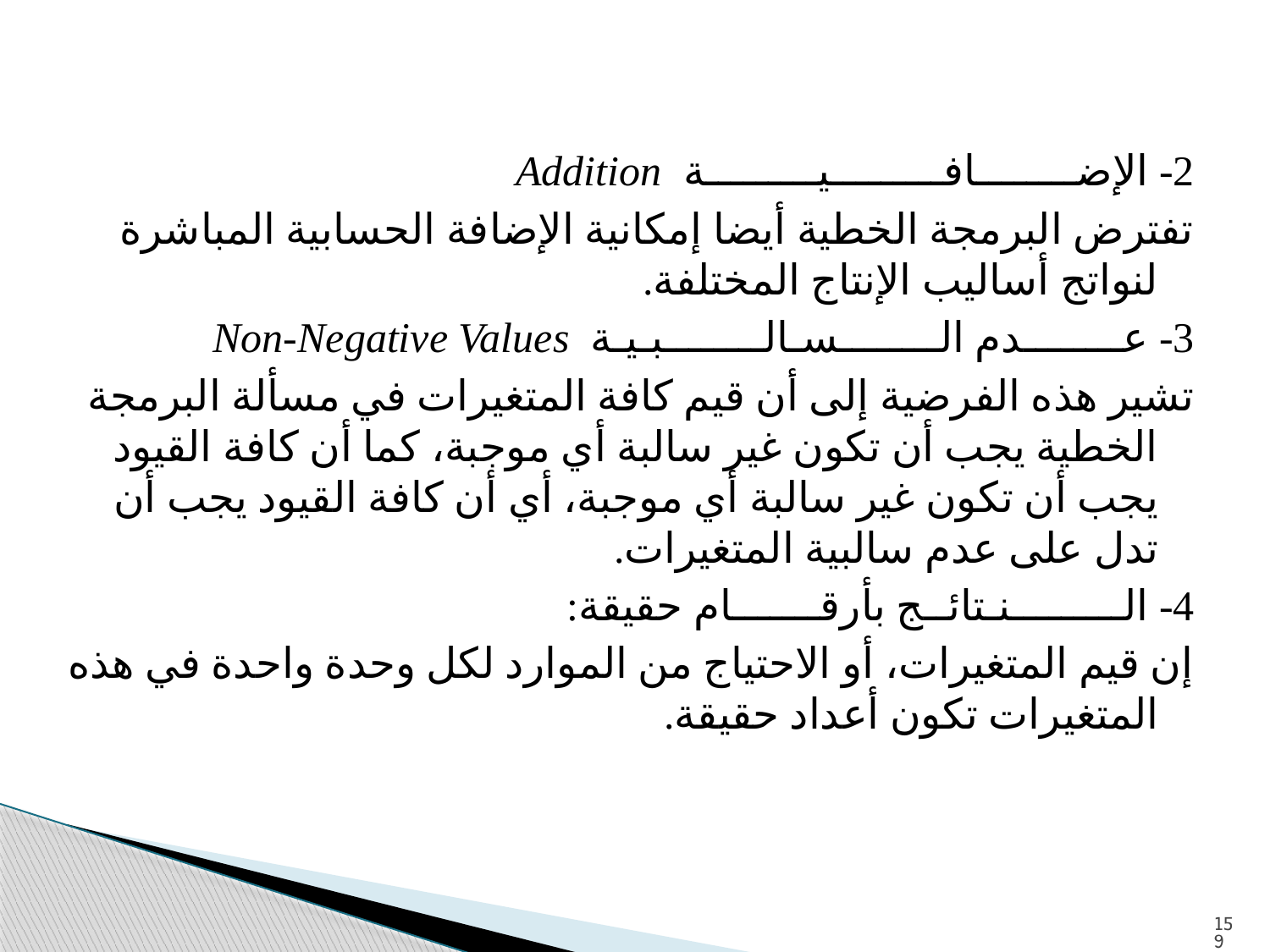

2- الإضــــــــافـــــــــيـــــــــة  Addition
تفترض البرمجة الخطية أيضا إمكانية الإضافة الحسابية المباشرة لنواتج أساليب الإنتاج المختلفة.
3- عــــــــدم الــــــــسـالــــــــبـيـة  Non-Negative Values
تشير هذه الفرضية إلى أن قيم كافة المتغيرات في مسألة البرمجة الخطية يجب أن تكون غير سالبة أي موجبة، كما أن كافة القيود يجب أن تكون غير سالبة أي موجبة، أي أن كافة القيود يجب أن تدل على عدم سالبية المتغيرات.
4- الـــــــــنـتائــج بأرقـــــــام حقيقة:
إن قيم المتغيرات، أو الاحتياج من الموارد لكل وحدة واحدة في هذه المتغيرات تكون أعداد حقيقة.

159